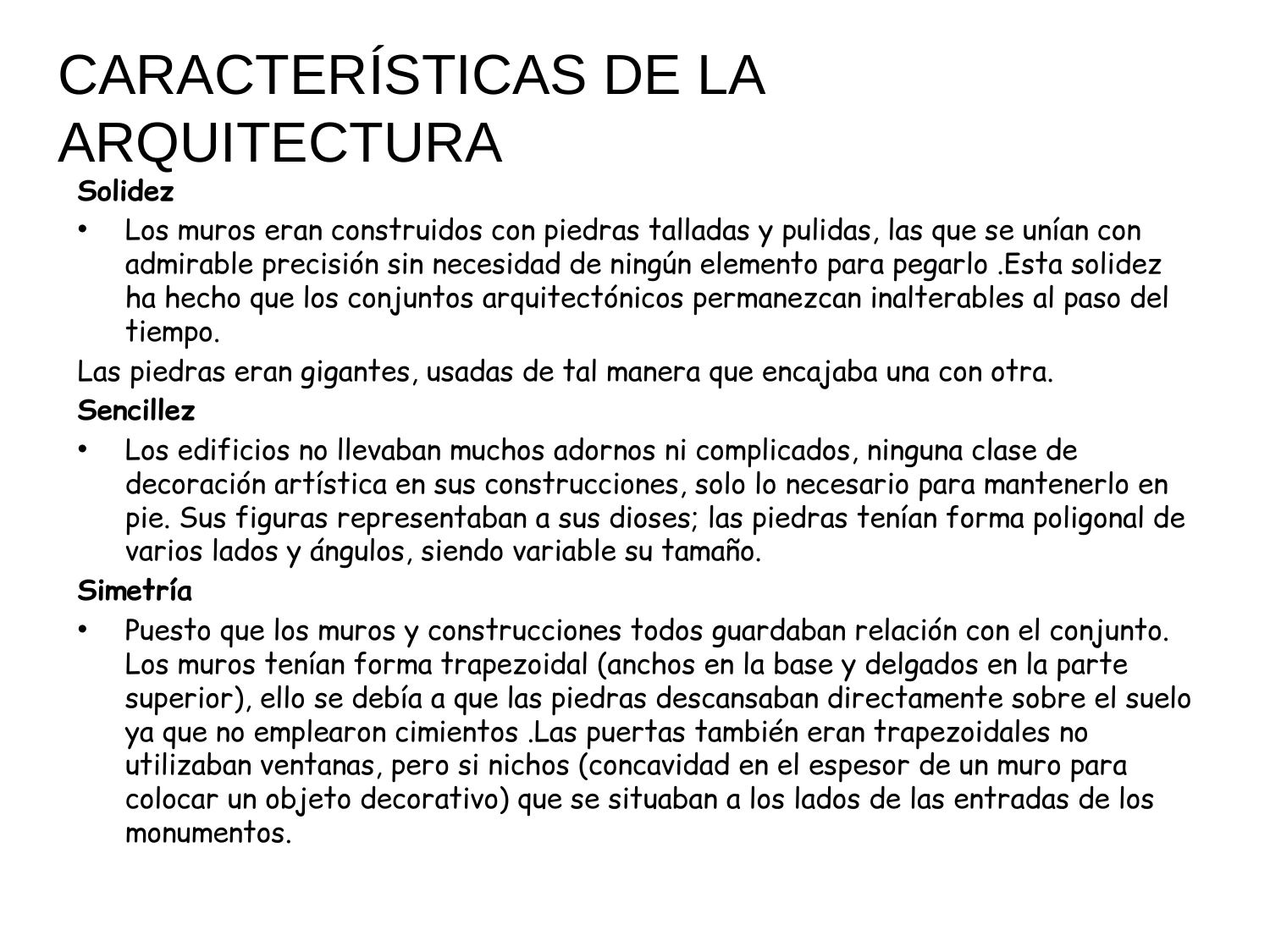

# CARACTERÍSTICAS DE LA ARQUITECTURA
Solidez
Los muros eran construidos con piedras talladas y pulidas, las que se unían con admirable precisión sin necesidad de ningún elemento para pegarlo .Esta solidez ha hecho que los conjuntos arquitectónicos permanezcan inalterables al paso del tiempo.
Las piedras eran gigantes, usadas de tal manera que encajaba una con otra.
Sencillez
Los edificios no llevaban muchos adornos ni complicados, ninguna clase de decoración artística en sus construcciones, solo lo necesario para mantenerlo en pie. Sus figuras representaban a sus dioses; las piedras tenían forma poligonal de varios lados y ángulos, siendo variable su tamaño.
Simetría
Puesto que los muros y construcciones todos guardaban relación con el conjunto. Los muros tenían forma trapezoidal (anchos en la base y delgados en la parte superior), ello se debía a que las piedras descansaban directamente sobre el suelo ya que no emplearon cimientos .Las puertas también eran trapezoidales no utilizaban ventanas, pero si nichos (concavidad en el espesor de un muro para colocar un objeto decorativo) que se situaban a los lados de las entradas de los monumentos.